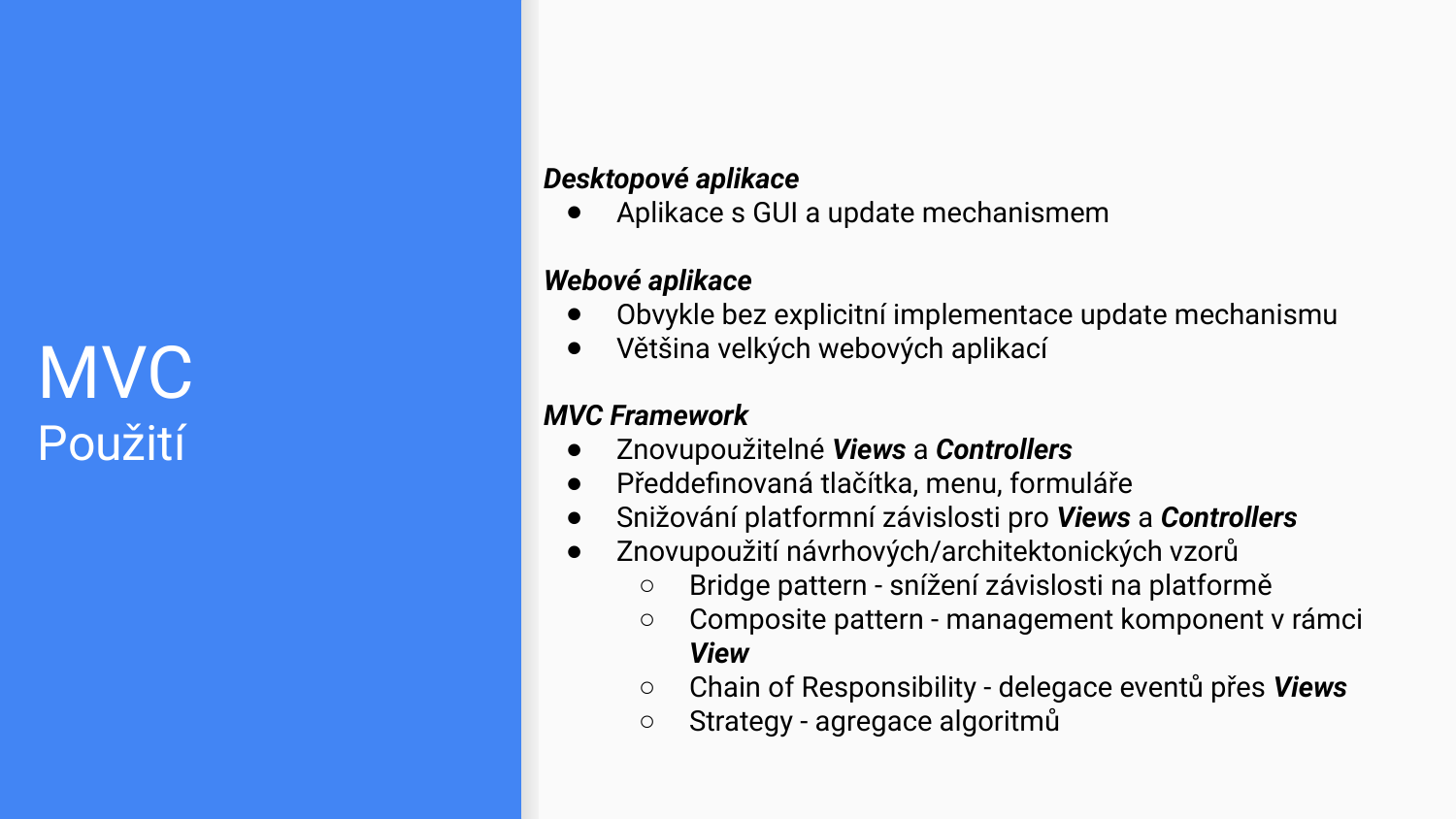

Desktopové aplikace
Aplikace s GUI a update mechanismem

Webové aplikace
Obvykle bez explicitní implementace update mechanismu
Většina velkých webových aplikací

MVC Framework
Znovupoužitelné Views a Controllers
Předdefinovaná tlačítka, menu, formuláře
Snižování platformní závislosti pro Views a Controllers
Znovupoužití návrhových/architektonických vzorů
Bridge pattern - snížení závislosti na platformě
Composite pattern - management komponent v rámci View
Chain of Responsibility - delegace eventů přes Views
Strategy - agregace algoritmů
# MVC
Použití